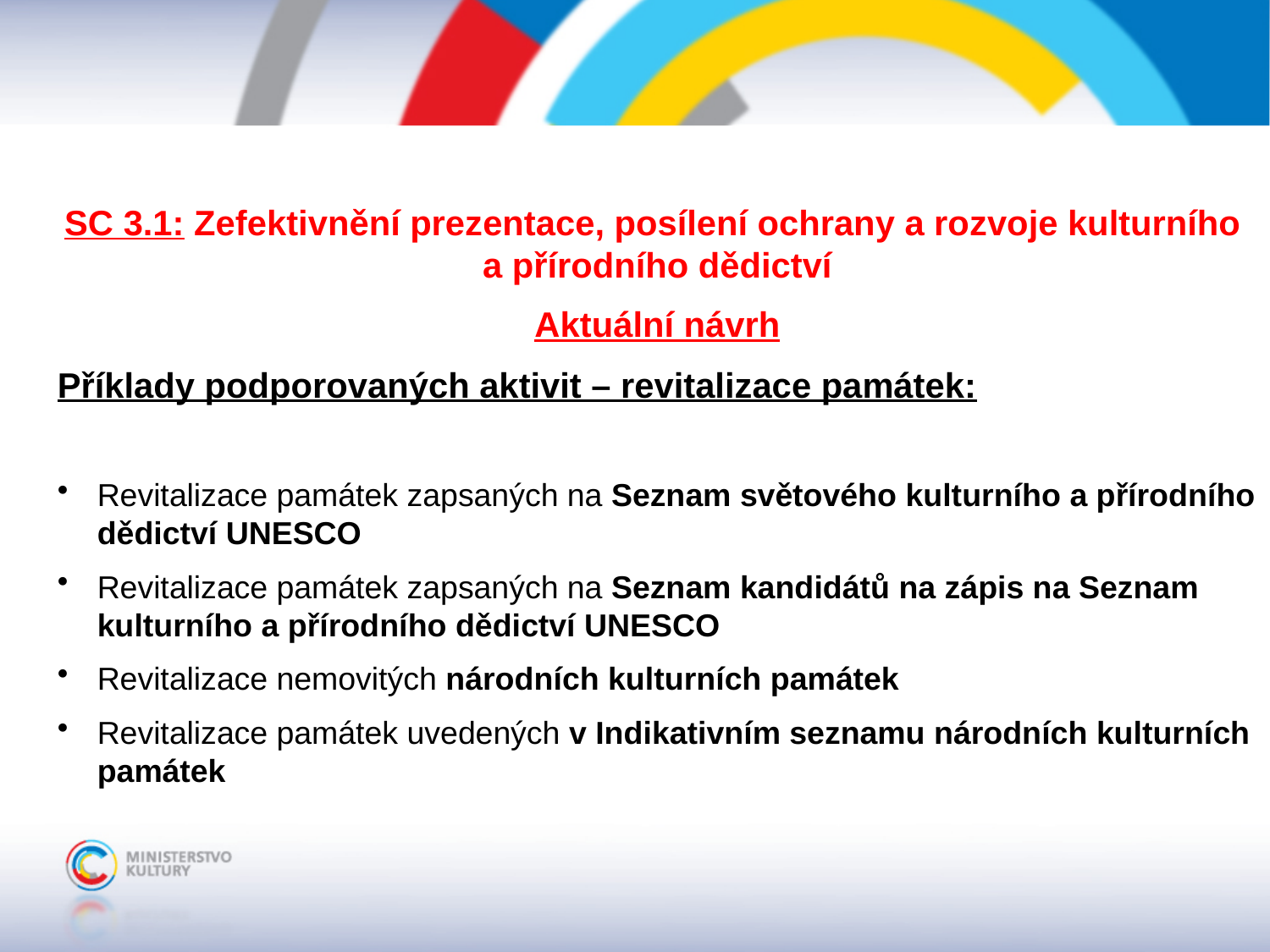

SC 3.1: Zefektivnění prezentace, posílení ochrany a rozvoje kulturního  a přírodního dědictví
Aktuální návrh
Příklady podporovaných aktivit – revitalizace památek:

Revitalizace památek zapsaných na Seznam světového kulturního a přírodního dědictví UNESCO
Revitalizace památek zapsaných na Seznam kandidátů na zápis na Seznam kulturního a přírodního dědictví UNESCO
Revitalizace nemovitých národních kulturních památek
Revitalizace památek uvedených v Indikativním seznamu národních kulturních památek